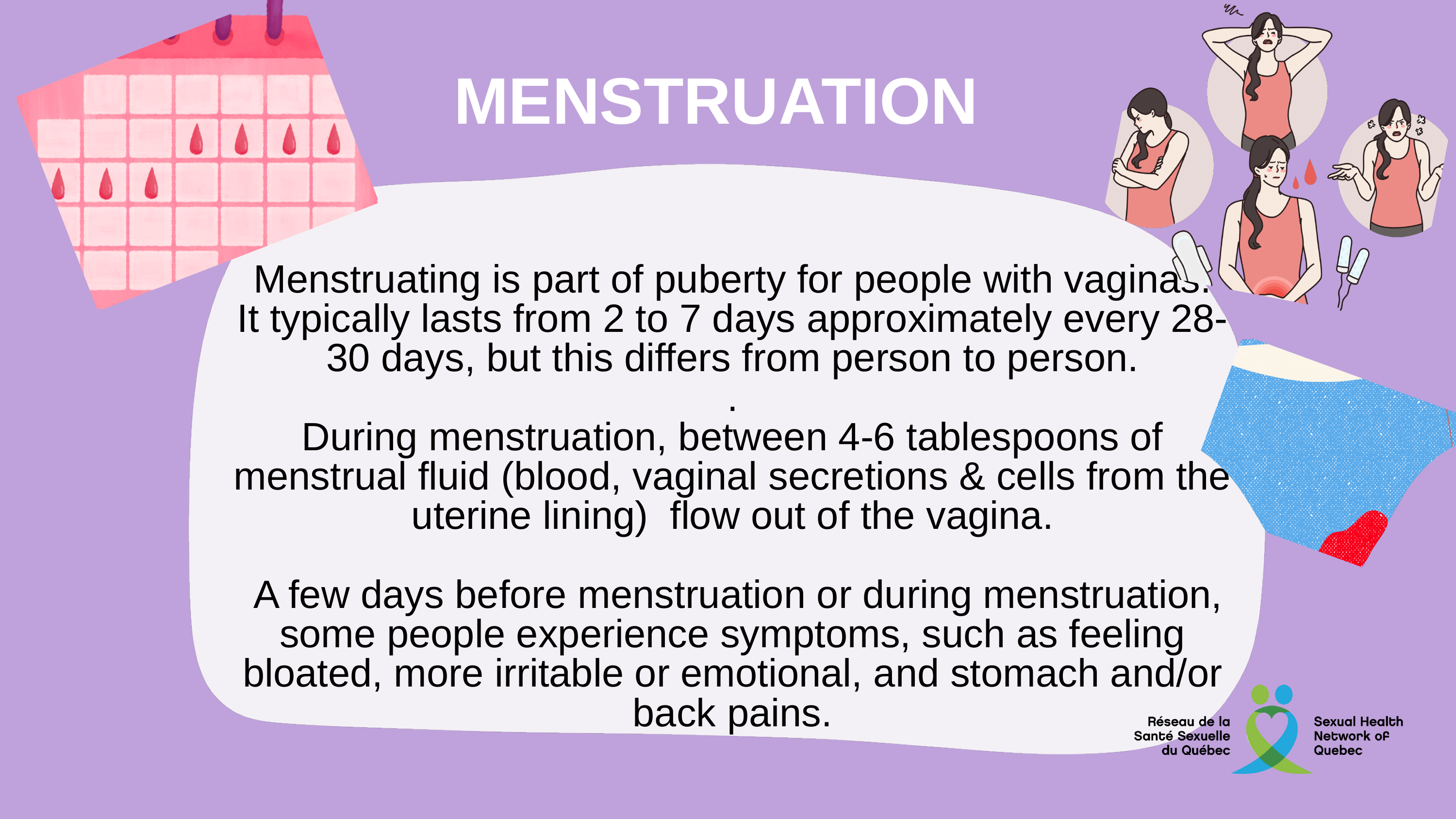

MENSTRUATION

Menstruating is part of puberty for people with vaginas.
It typically lasts from 2 to 7 days approximately every 28-30 days, but this differs from person to person.
.
During menstruation, between 4-6 tablespoons of menstrual fluid (blood, vaginal secretions & cells from the uterine lining)  flow out of the vagina.

 A few days before menstruation or during menstruation, some people experience symptoms, such as feeling bloated, more irritable or emotional, and stomach and/or back pains.